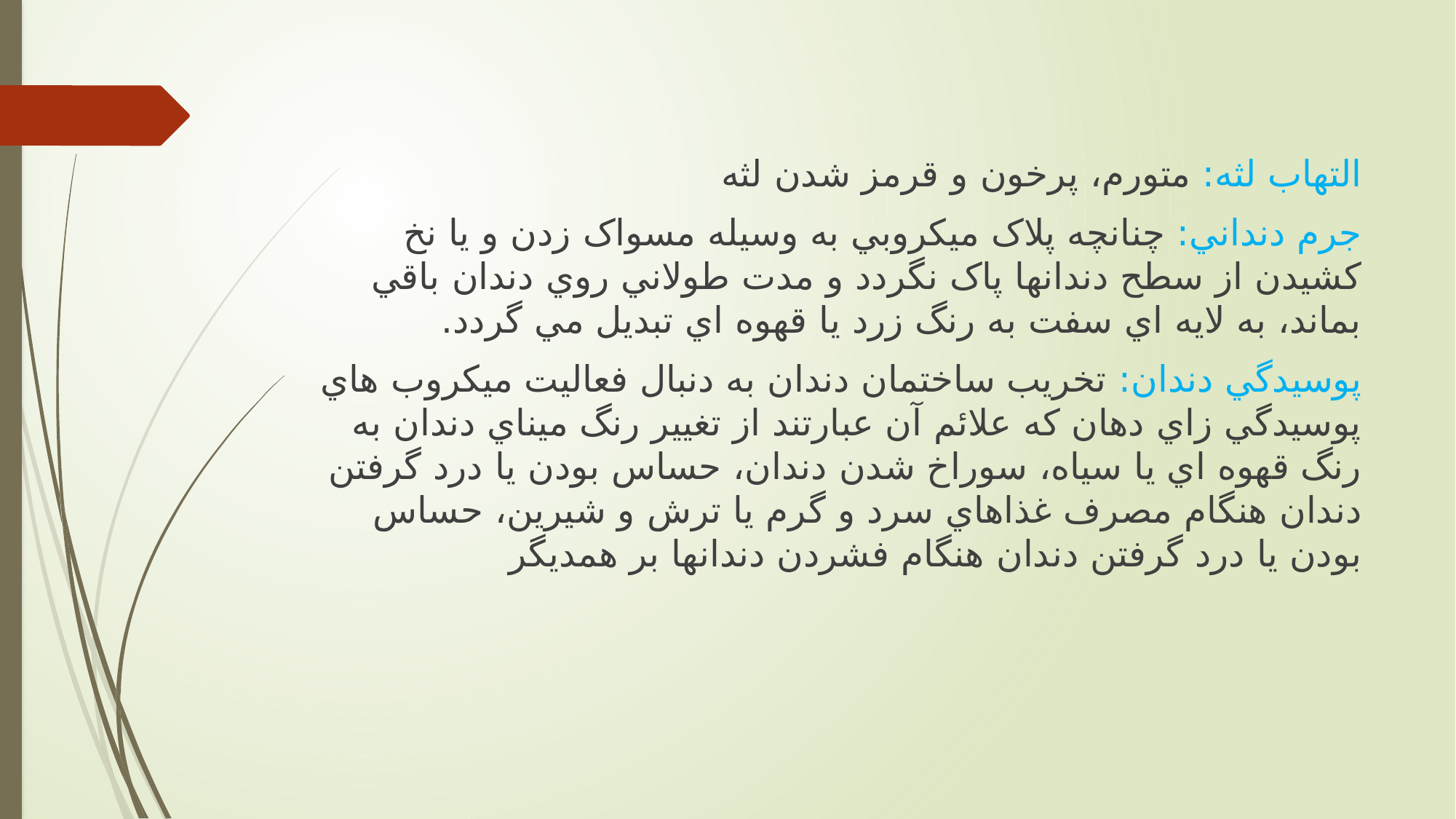

التهاب لثه: متورم، پرخون و قرمز شدن لثه
جرم دنداني: چنانچه پلاک میکروبي به وسیله مسواک زدن و يا نخ کشیدن از سطح دندانها پاک نگردد و مدت طولاني روي دندان باقي بماند، به لايه اي سفت به رنگ زرد يا قهوه اي تبديل مي گردد.
پوسیدگي دندان: تخريب ساختمان دندان به دنبال فعالیت میکروب هاي پوسیدگي زاي دهان که علائم آن عبارتند از تغییر رنگ میناي دندان به رنگ قهوه اي يا سیاه، سوراخ شدن دندان، حساس بودن يا درد گرفتن دندان هنگام مصرف غذاهاي سرد و گرم يا ترش و شیرين، حساس بودن يا درد گرفتن دندان هنگام فشردن دندانها بر همديگر